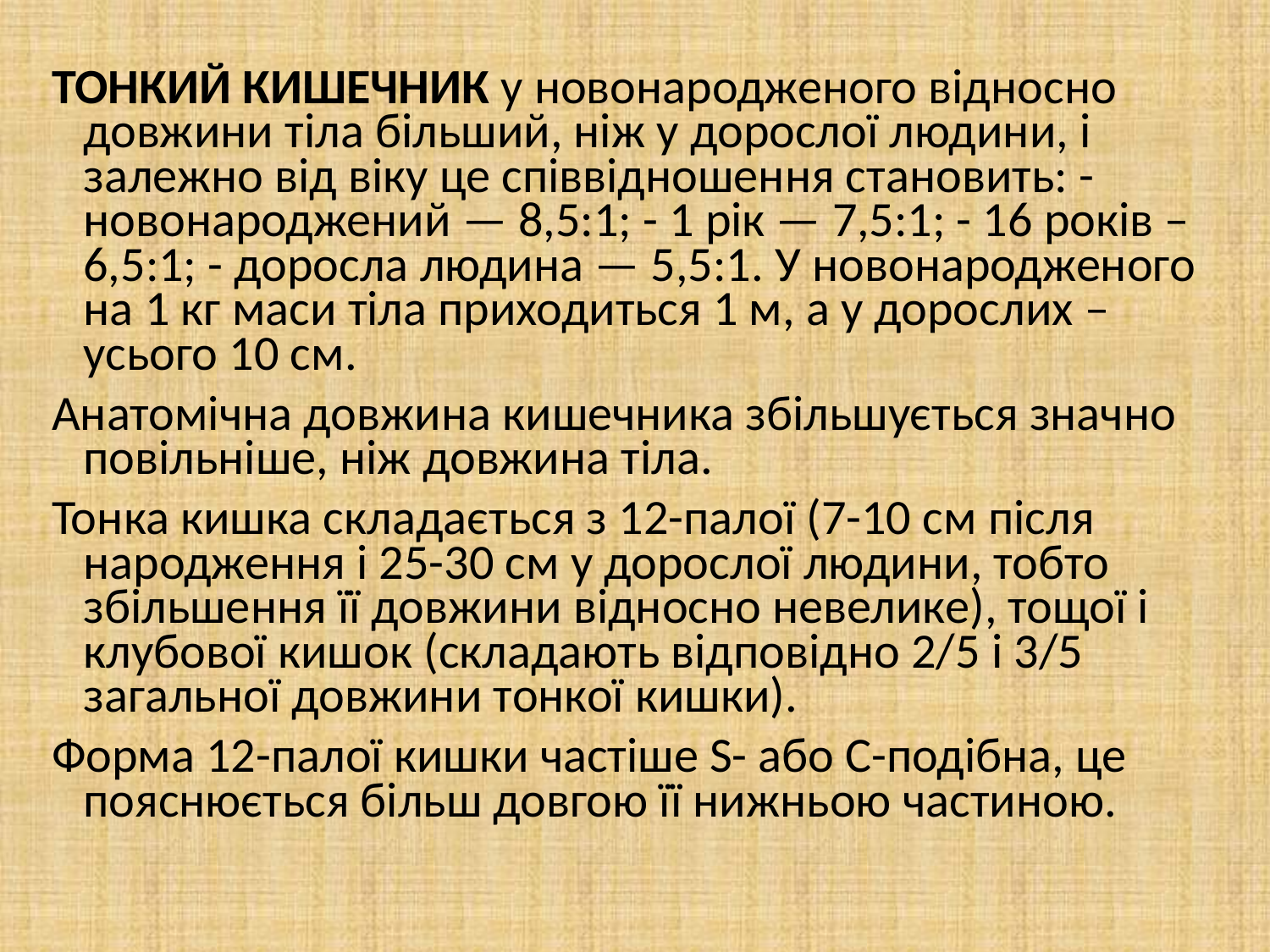

ТОНКИЙ КИШЕЧНИК у новонародженого відносно довжини тіла більший, ніж у дорослої людини, і залежно від віку це співвідношення становить: - новонароджений — 8,5:1; - 1 рік — 7,5:1; - 16 років – 6,5:1; - доросла людина — 5,5:1. У новонародженого на 1 кг маси тіла приходиться 1 м, а у дорослих – усього 10 см.
Анатомічна довжина кишечника збільшується значно повільніше, ніж довжина тіла.
Тонка кишка складається з 12-палої (7-10 см після народження і 25-30 см у дорослої людини, тобто збільшення її довжини відносно невелике), тощої і клубової кишок (складають відповідно 2/5 і 3/5 загальної довжини тонкої кишки).
Форма 12-палої кишки частіше S- або С-подібна, це пояснюється більш довгою її нижньою частиною.